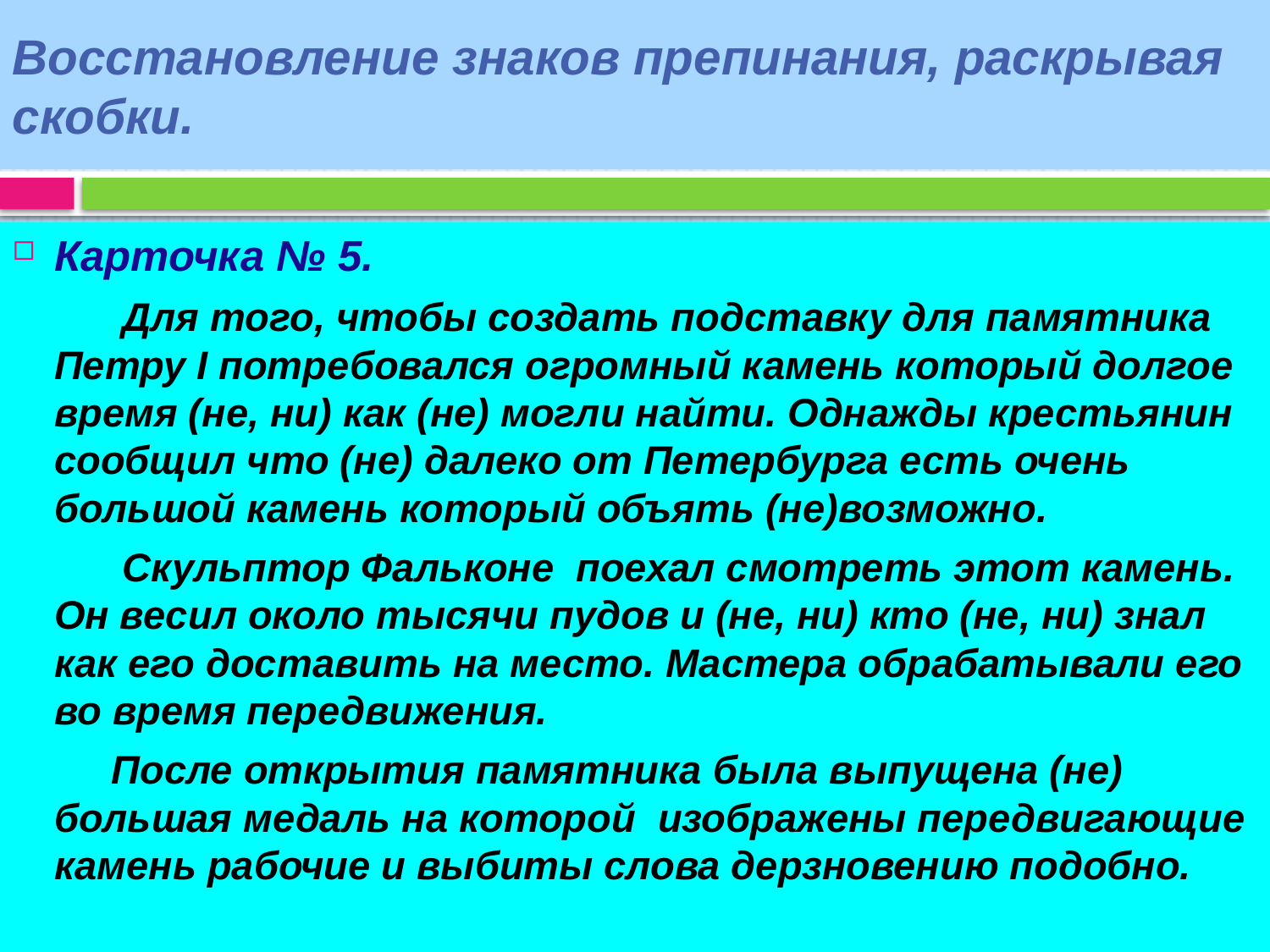

# Восстановление знаков препинания, раскрывая скобки.
Карточка № 5.
          Для того, чтобы создать подставку для памятника Петру I потребовался огромный камень который долгое время (не, ни) как (не) могли найти. Однажды крестьянин сообщил что (не) далеко от Петербурга есть очень большой камень который объять (не)возможно.
          Скульптор Фальконе  поехал смотреть этот камень. Он весил около тысячи пудов и (не, ни) кто (не, ни) знал как его доставить на место. Мастера обрабатывали его во время передвижения.
         После открытия памятника была выпущена (не) большая медаль на которой  изображены передвигающие камень рабочие и выбиты слова дерзновению подобно.